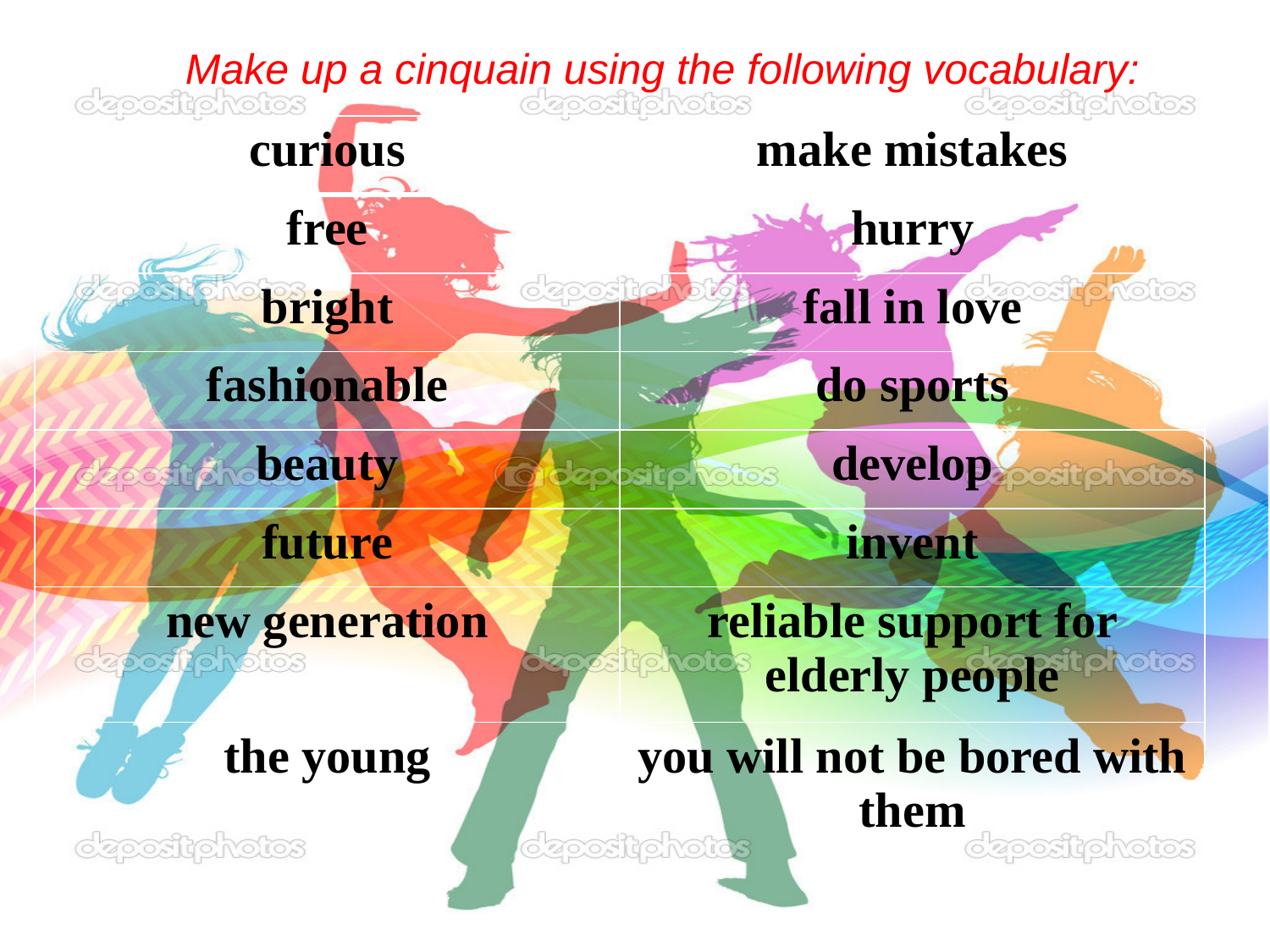

Make up a cinquain using the following vocabulary:

| curious | make mistakes |
| --- | --- |
| free | hurry |
| bright | fall in love |
| fashionable | do sports |
| beauty | develop |
| future | invent |
| new generation | reliable support for elderly people |
| the young | you will not be bored with them |